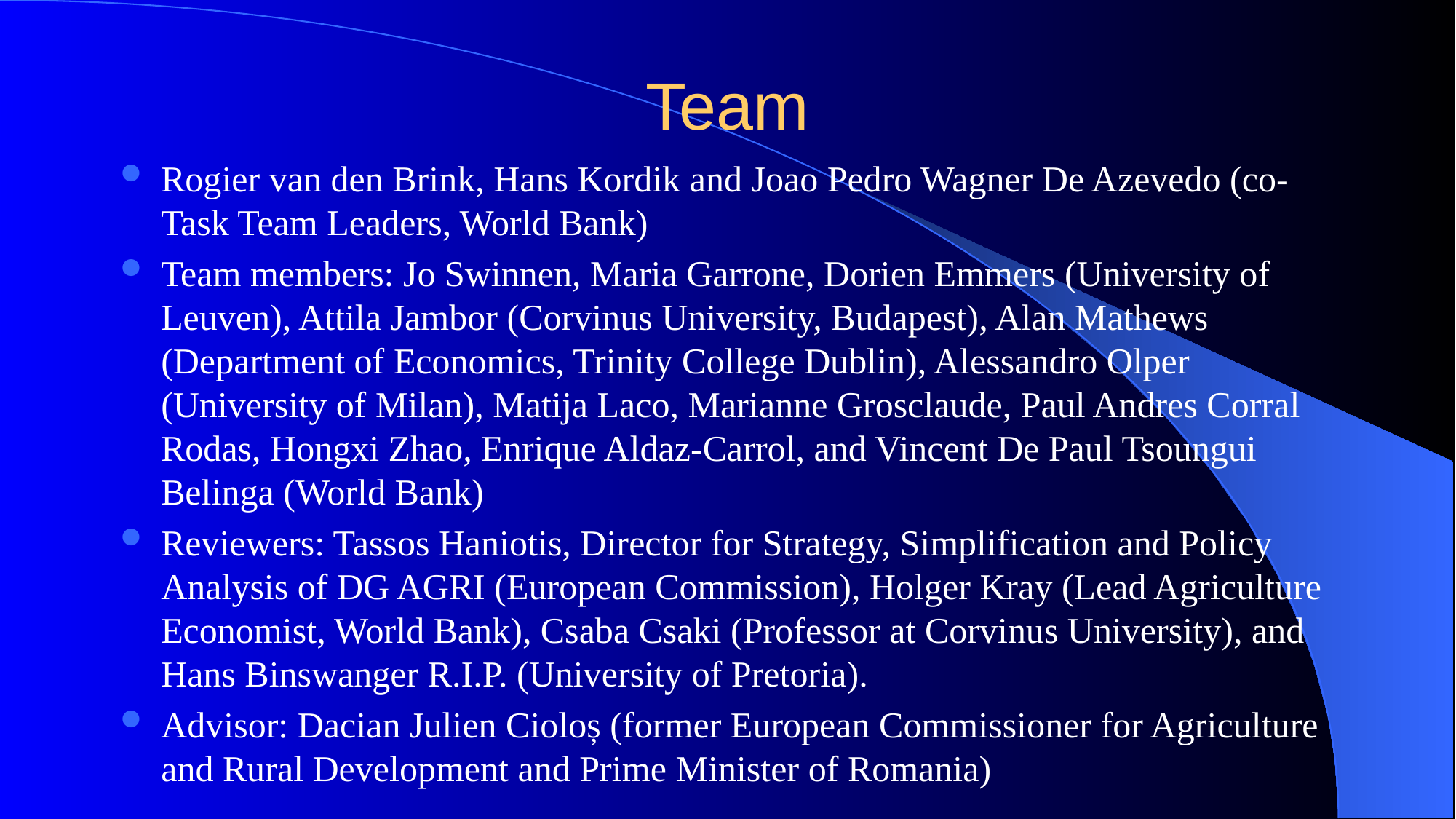

# Team
Rogier van den Brink, Hans Kordik and Joao Pedro Wagner De Azevedo (co-Task Team Leaders, World Bank)
Team members: Jo Swinnen, Maria Garrone, Dorien Emmers (University of Leuven), Attila Jambor (Corvinus University, Budapest), Alan Mathews (Department of Economics, Trinity College Dublin), Alessandro Olper (University of Milan), Matija Laco, Marianne Grosclaude, Paul Andres Corral Rodas, Hongxi Zhao, Enrique Aldaz-Carrol, and Vincent De Paul Tsoungui Belinga (World Bank)
Reviewers: Tassos Haniotis, Director for Strategy, Simplification and Policy Analysis of DG AGRI (European Commission), Holger Kray (Lead Agriculture Economist, World Bank), Csaba Csaki (Professor at Corvinus University), and Hans Binswanger R.I.P. (University of Pretoria).
Advisor: Dacian Julien Cioloș (former European Commissioner for Agriculture and Rural Development and Prime Minister of Romania)